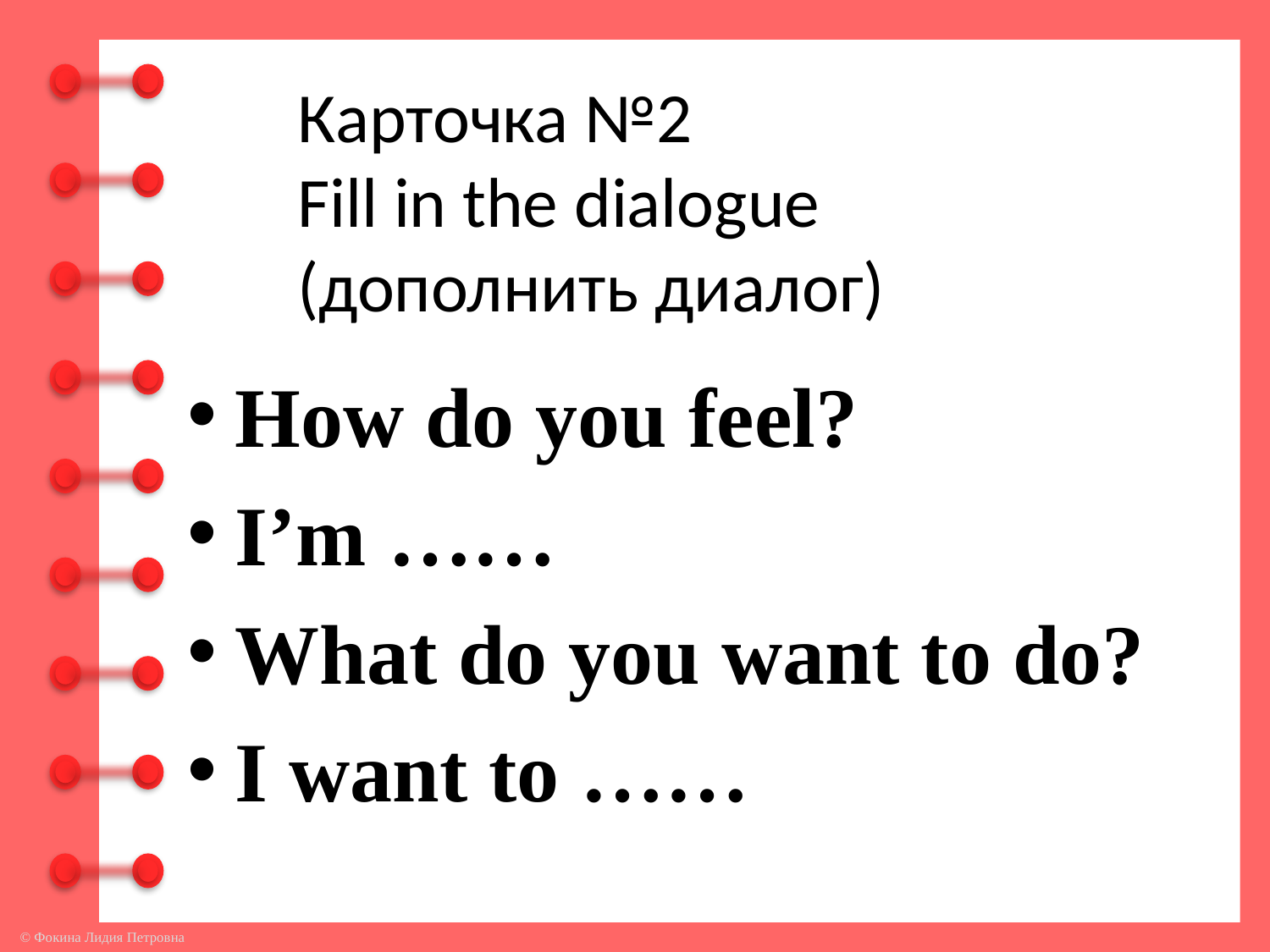

Карточка №2
Fill in the dialogue (дополнить диалог)
How do you feel?
I’m ……
What do you want to do?
I want to ……